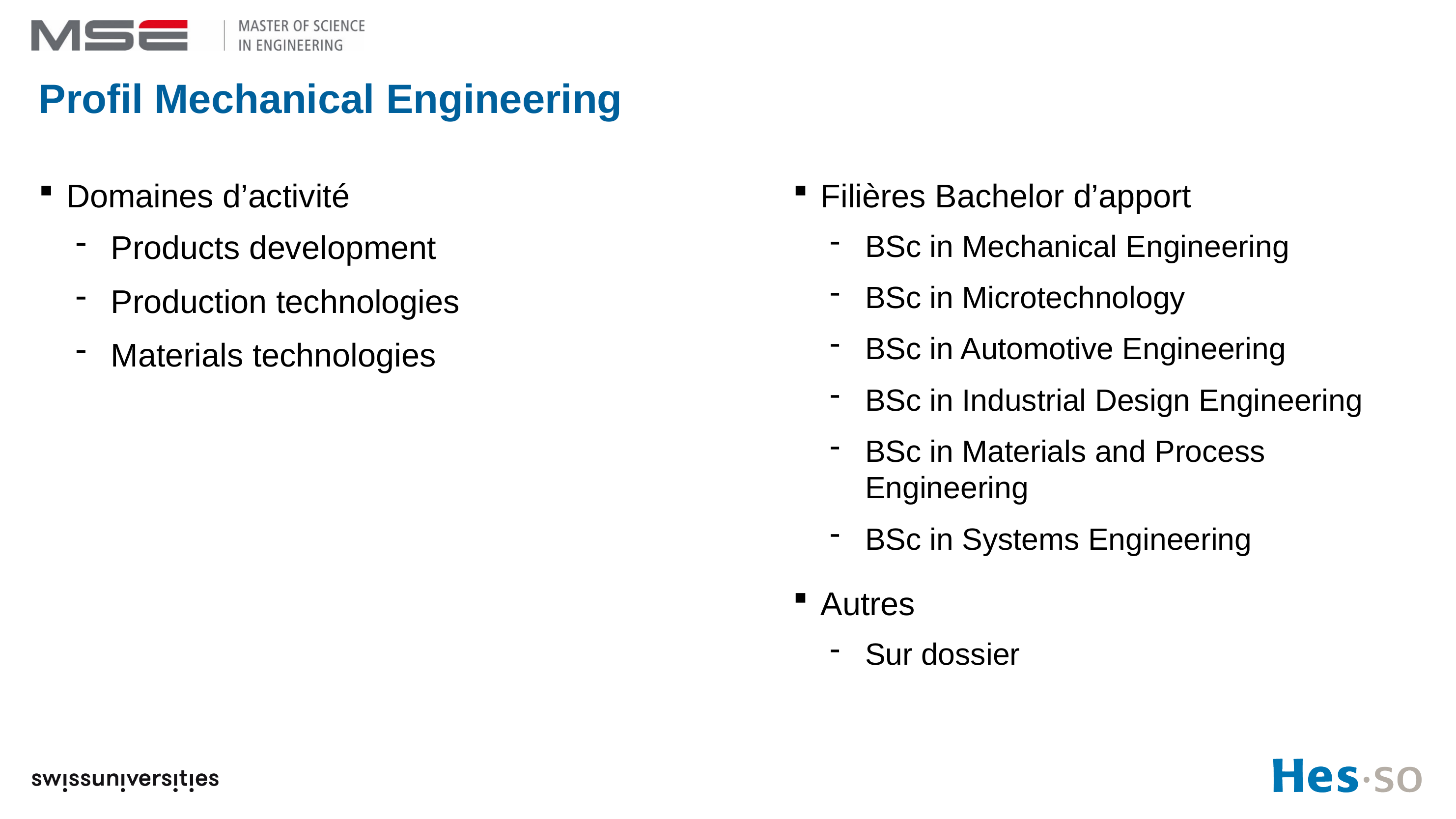

# Profil Mechanical Engineering
Domaines d’activité
Products development
Production technologies
Materials technologies
Filières Bachelor d’apport
BSc in Mechanical Engineering
BSc in Microtechnology
BSc in Automotive Engineering
BSc in Industrial Design Engineering
BSc in Materials and Process Engineering
BSc in Systems Engineering
Autres
Sur dossier